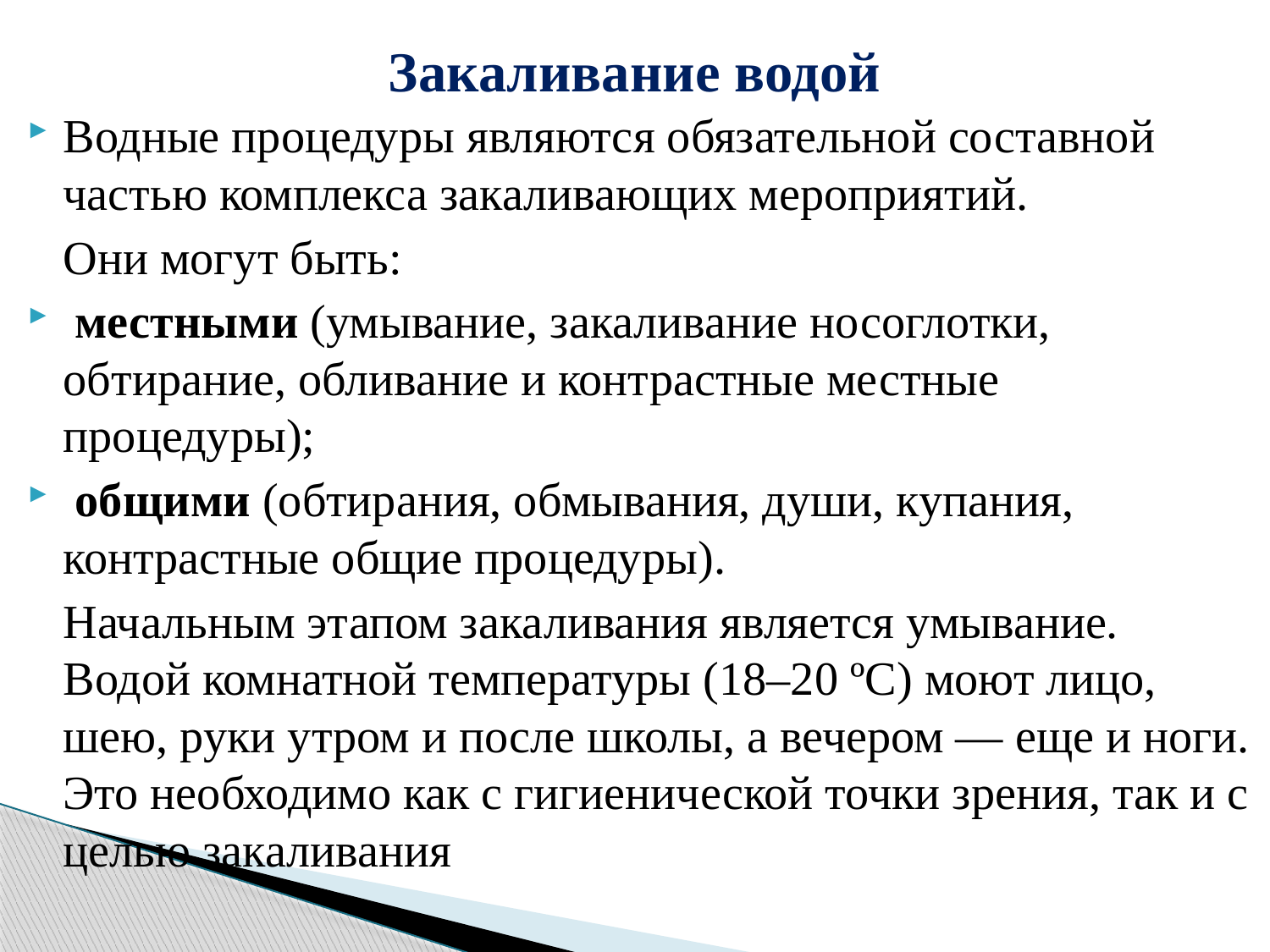

# Закаливание водой
Водные процедуры являются обязательной составной частью комплекса закаливающих мероприятий.
	Они могут быть:
 местными (умывание, закаливание носоглотки, обтирание, обливание и контрастные местные процедуры);
 общими (обтирания, обмывания, души, купания, контрастные общие процедуры).
	Начальным этапом закаливания является умывание. Водой комнатной температуры (18–20 ºС) моют лицо, шею, руки утром и после школы, а вечером — еще и ноги. Это необходимо как с гигиенической точки зрения, так и с целью закаливания